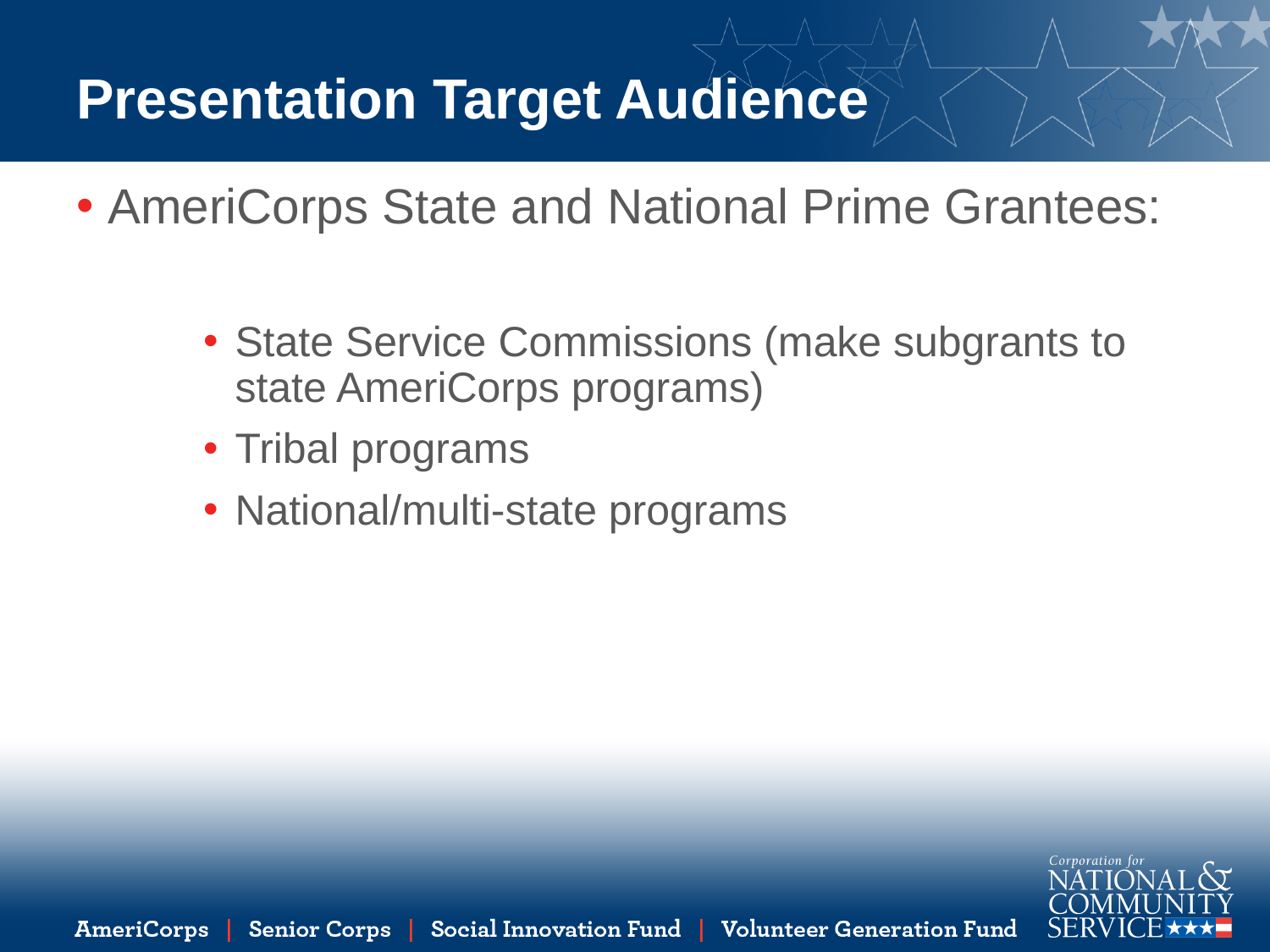

# Presentation Target Audience
AmeriCorps State and National Prime Grantees:

State Service Commissions (make subgrants to state AmeriCorps programs)
Tribal programs
National/multi-state programs